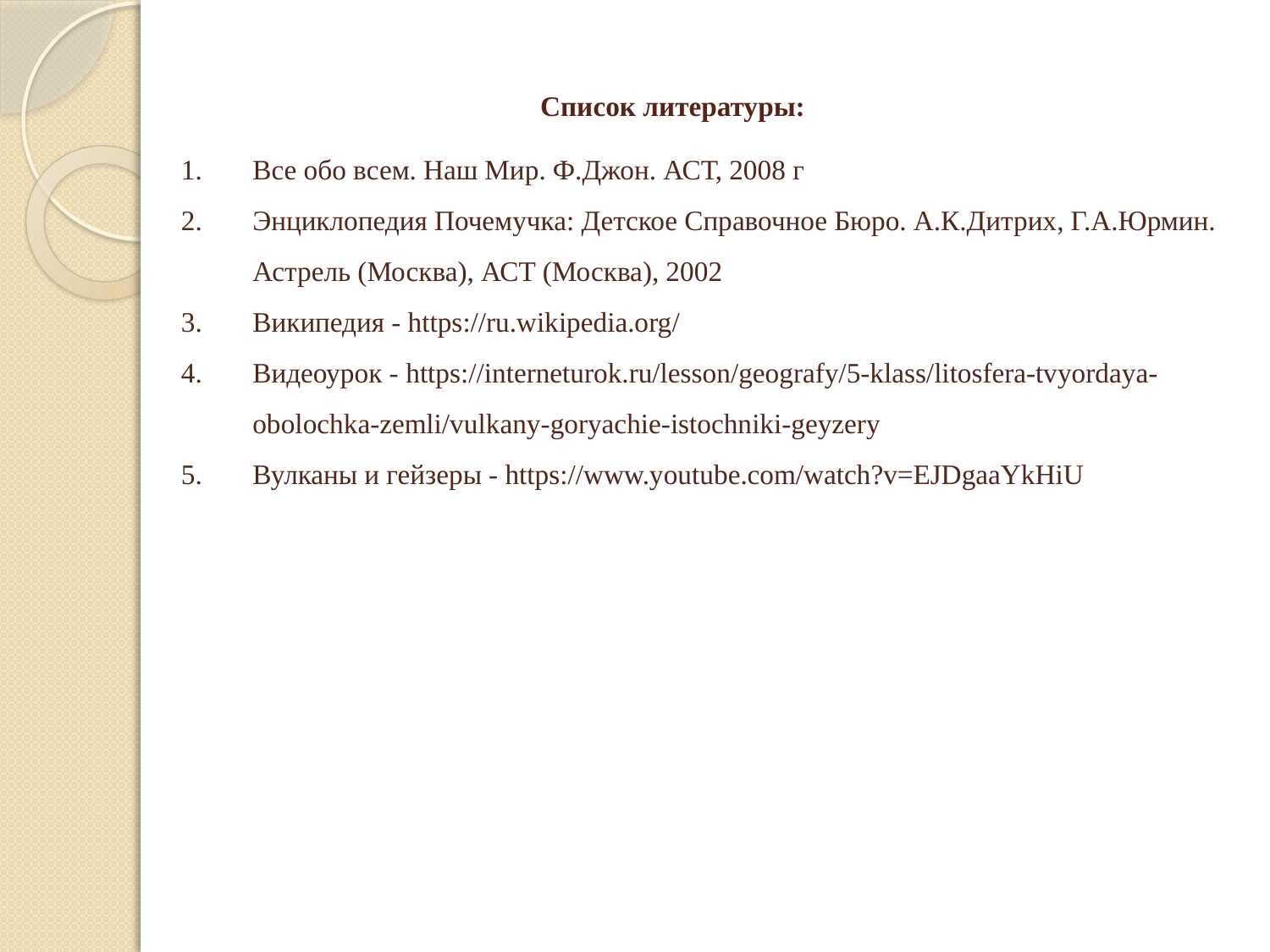

# Список литературы:
Все обо всем. Наш Мир. Ф.Джон. АСТ, 2008 г
Энциклопедия Почемучка: Детское Справочное Бюро. А.К.Дитрих, Г.А.Юрмин. Астрель (Москва), АСТ (Москва), 2002
Википедия - https://ru.wikipedia.org/
Видеоурок - https://interneturok.ru/lesson/geografy/5-klass/litosfera-tvyordaya-obolochka-zemli/vulkany-goryachie-istochniki-geyzery
Вулканы и гейзеры - https://www.youtube.com/watch?v=EJDgaaYkHiU